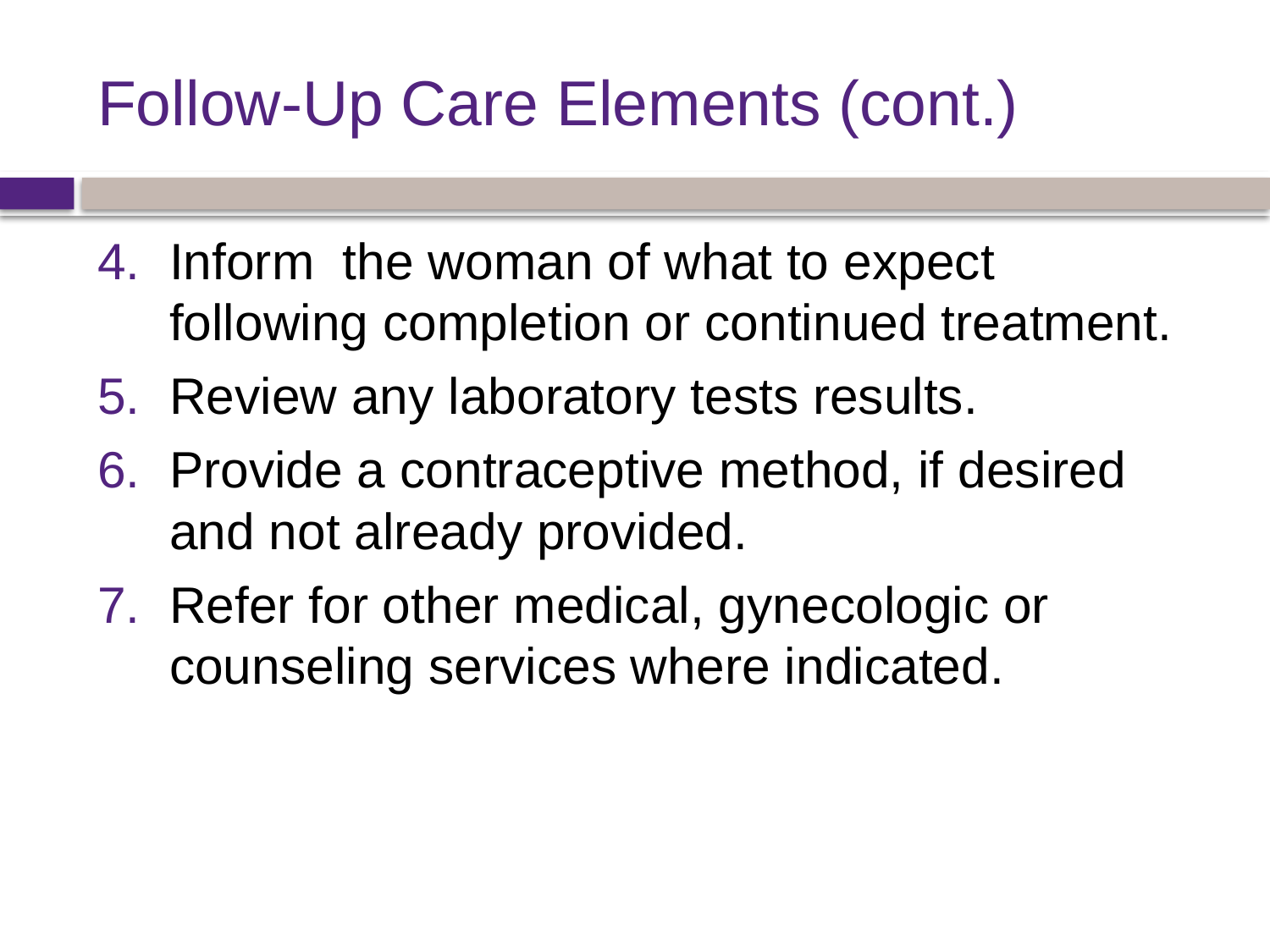

# Follow-Up Care Elements (cont.)
Inform  the woman of what to expect following completion or continued treatment.
Review any laboratory tests results.
Provide a contraceptive method, if desired and not already provided.
Refer for other medical, gynecologic or counseling services where indicated.